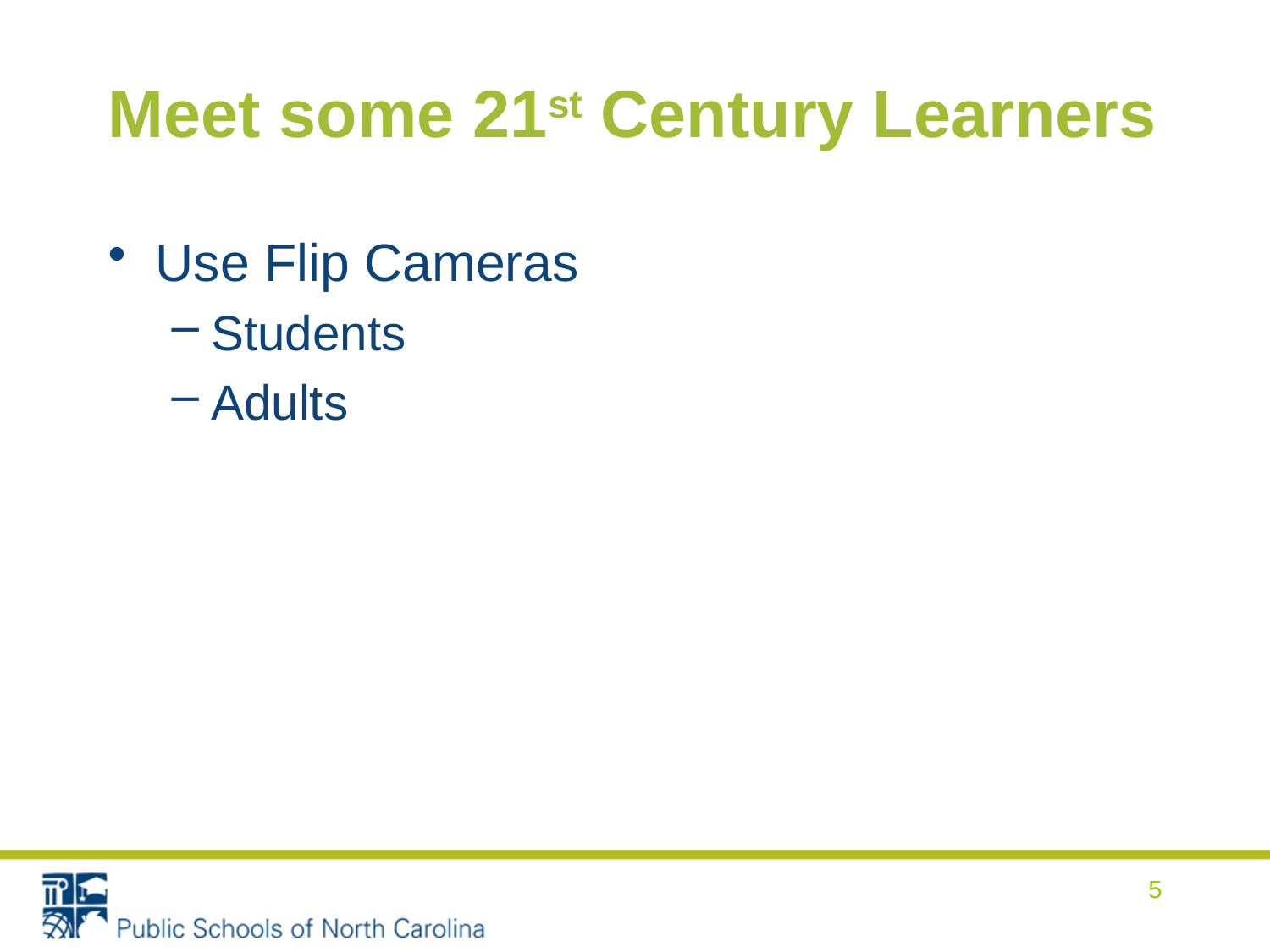

# Meet some 21st Century Learners
Use Flip Cameras
Students
Adults

5